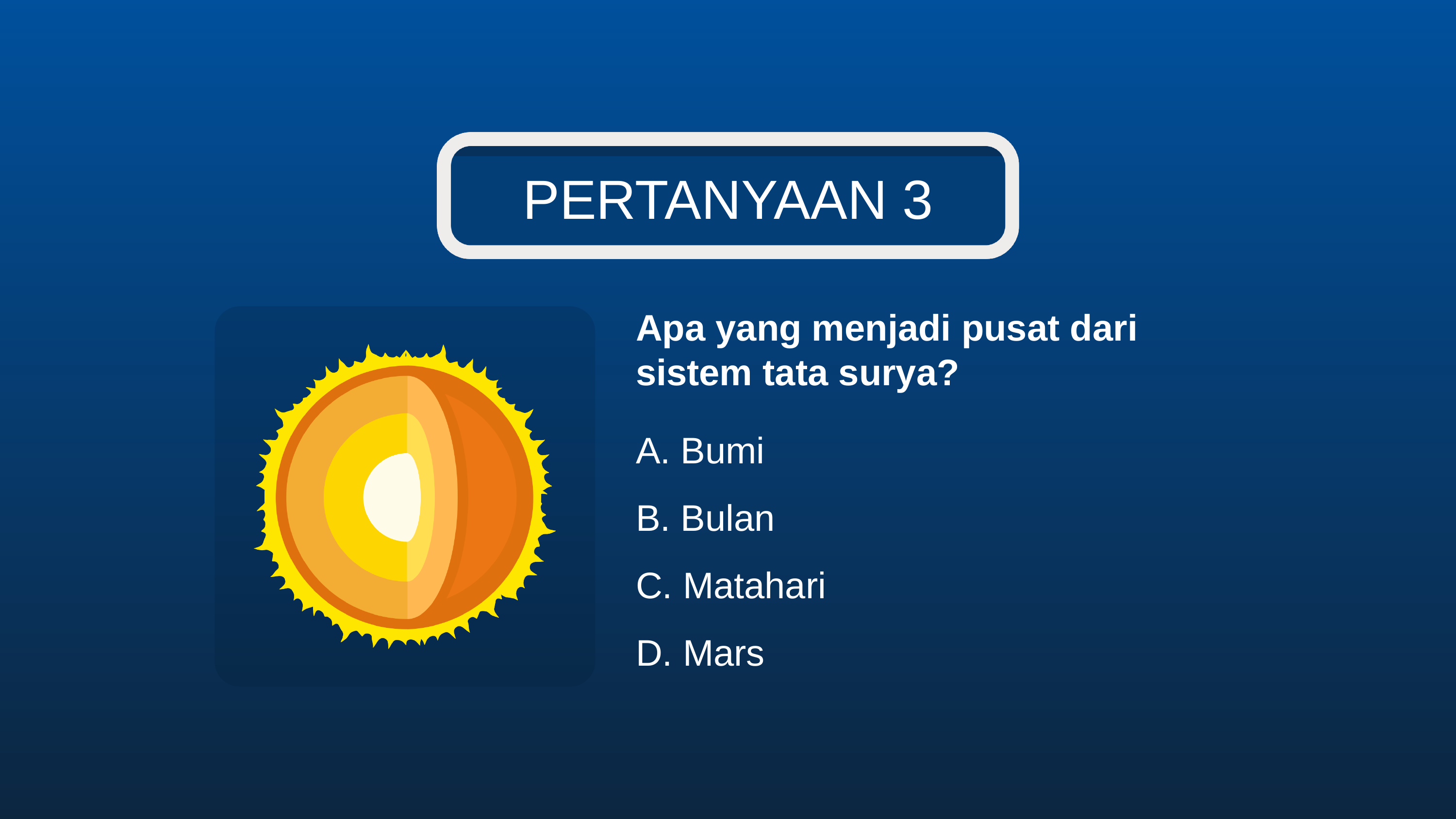

PERTANYAAN 3
Apa yang menjadi pusat dari sistem tata surya?

A. Bumi
B. Bulan
C. Matahari
D. Mars